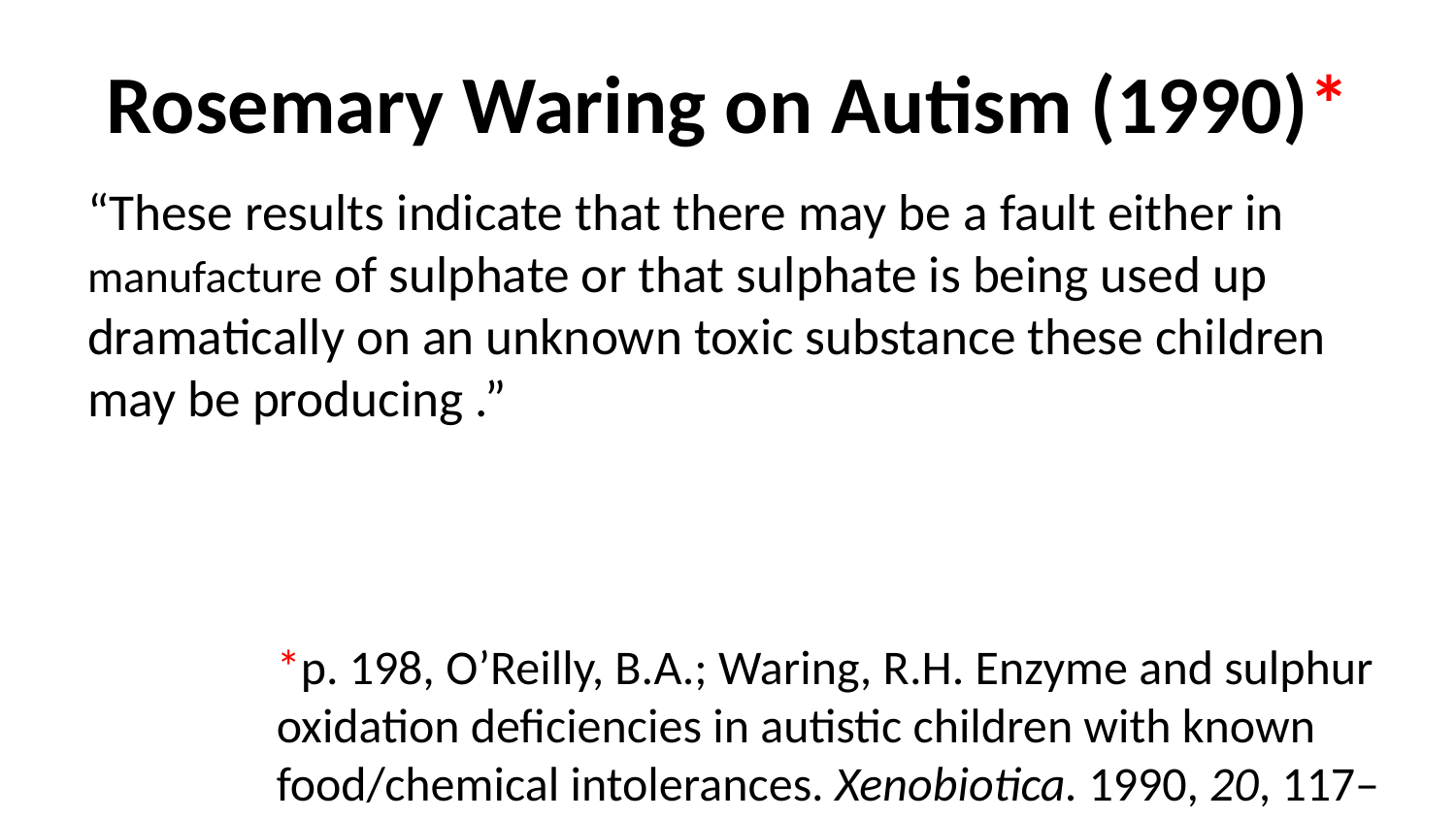

# Rosemary Waring on Autism (1990)*
“These results indicate that there may be a fault either in manufacture of sulphate or that sulphate is being used up dramatically on an unknown toxic substance these children may be producing .”
*p. 198, O’Reilly, B.A.; Waring, R.H. Enzyme and sulphur oxidation deficiencies in autistic children with known food/chemical intolerances. Xenobiotica. 1990, 20, 117–122.